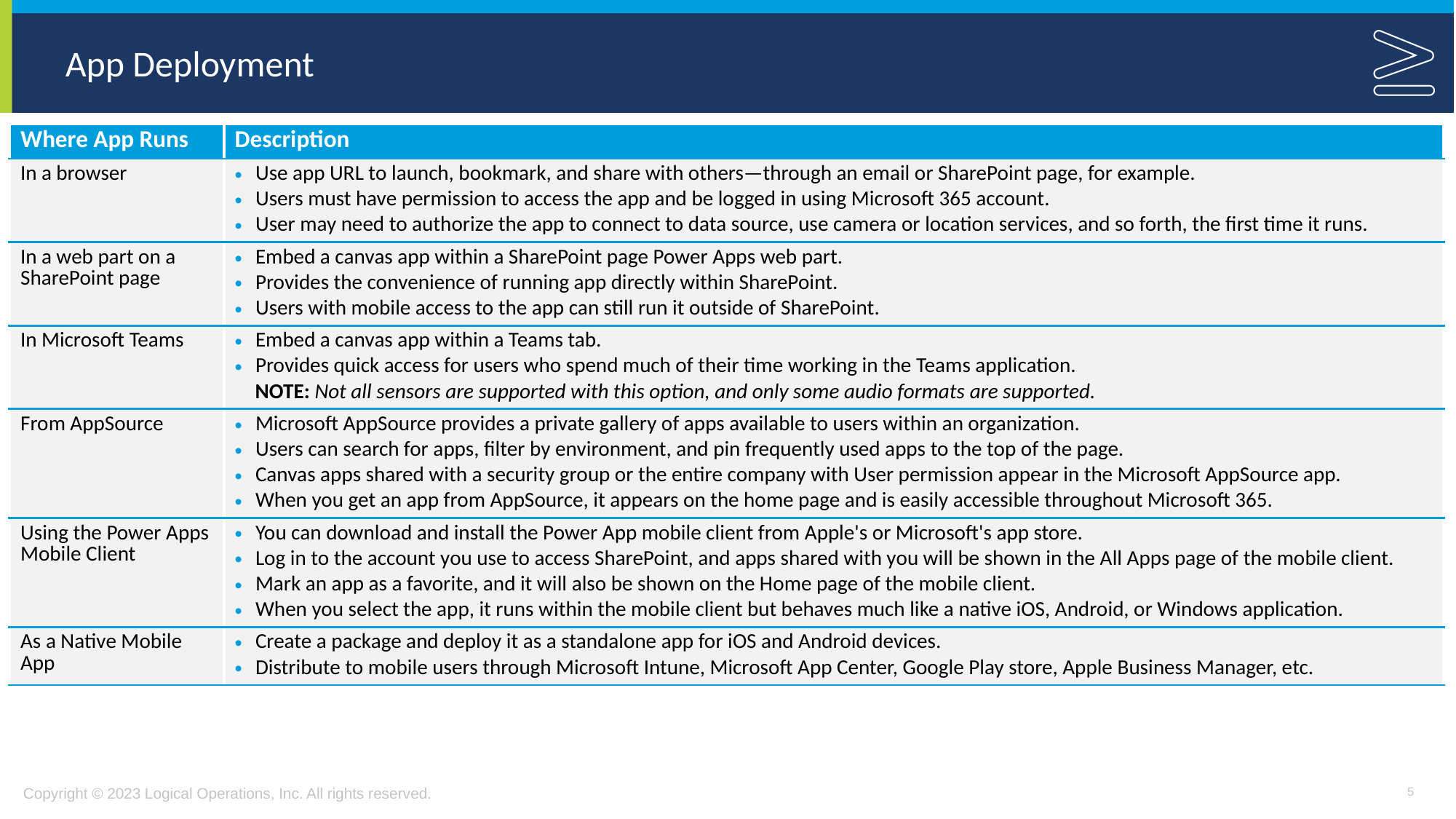

# App Deployment
| Where App Runs | Description |
| --- | --- |
| In a browser | Use app URL to launch, bookmark, and share with others—through an email or SharePoint page, for example. Users must have permission to access the app and be logged in using Microsoft 365 account. User may need to authorize the app to connect to data source, use camera or location services, and so forth, the first time it runs. |
| In a web part on a SharePoint page | Embed a canvas app within a SharePoint page Power Apps web part. Provides the convenience of running app directly within SharePoint. Users with mobile access to the app can still run it outside of SharePoint. |
| In Microsoft Teams | Embed a canvas app within a Teams tab. Provides quick access for users who spend much of their time working in the Teams application. NOTE: Not all sensors are supported with this option, and only some audio formats are supported. |
| From AppSource | Microsoft AppSource provides a private gallery of apps available to users within an organization. Users can search for apps, filter by environment, and pin frequently used apps to the top of the page. Canvas apps shared with a security group or the entire company with User permission appear in the Microsoft AppSource app. When you get an app from AppSource, it appears on the home page and is easily accessible throughout Microsoft 365. |
| Using the Power Apps Mobile Client | You can download and install the Power App mobile client from Apple's or Microsoft's app store. Log in to the account you use to access SharePoint, and apps shared with you will be shown in the All Apps page of the mobile client. Mark an app as a favorite, and it will also be shown on the Home page of the mobile client. When you select the app, it runs within the mobile client but behaves much like a native iOS, Android, or Windows application. |
| As a Native Mobile App | Create a package and deploy it as a standalone app for iOS and Android devices. Distribute to mobile users through Microsoft Intune, Microsoft App Center, Google Play store, Apple Business Manager, etc. |
5